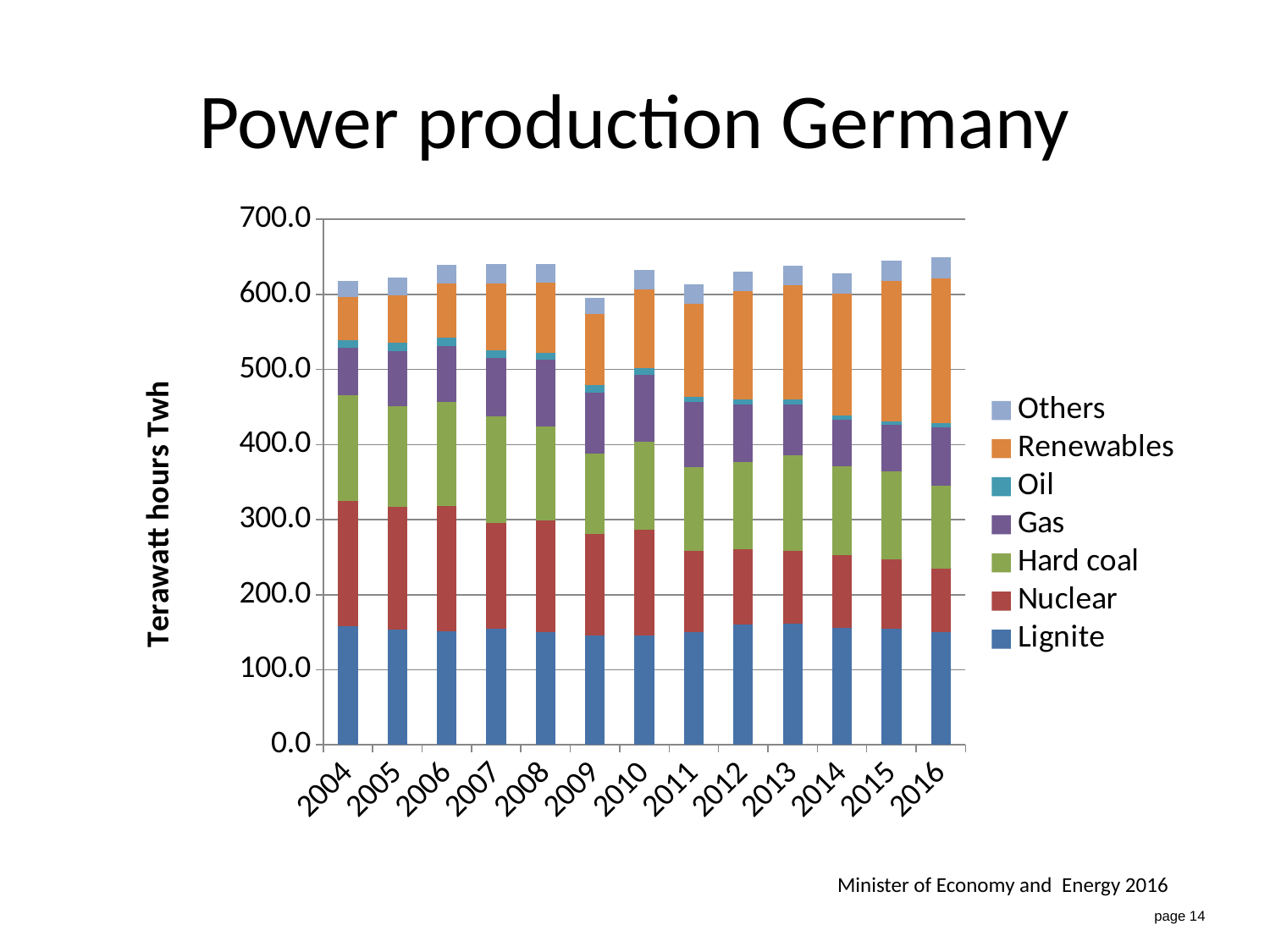

# Power production Germany

### Chart

| Category | Lignite | Nuclear | Hard coal | Gas | Oil | Renewables | Others  |
|---|---|---|---|---|---|---|---|
| 2004 | 157.994 | 167.065 | 140.766 | 63.008 | 10.7722 | 56.635000000000005 | 21.22500000000001 |
| 2005 | 154.061 | 163.039 | 134.082 | 72.74 | 12.002 | 62.509 | 24.142 |
| 2006 | 151.07 | 167.356 | 137.862 | 75.29 | 10.949 | 71.63750000000002 | 25.402000000000022 |
| 2007 | 155.062 | 140.534 | 142.048 | 78.052 | 10.003 | 88.31900000000002 | 26.560000000000016 |
| 2008 | 150.62 | 148.777 | 124.588 | 89.066 | 9.676 | 93.23100000000001 | 24.728000000000012 |
| 2009 | 145.588 | 134.932 | 107.858 | 80.888 | 10.066 | 94.9 | 21.4 |
| 2010 | 145.873 | 140.556 | 117.022 | 89.292 | 8.74 | 104.78199999999998 | 26.828 |
| 2011 | 150.07400500000003 | 107.971227 | 112.39581999999999 | 86.129 | 7.156 | 123.758274 | 25.585999999999988 |
| 2012 | 160.738 | 99.46 | 116.389 | 76.448 | 7.626 | 143.769 | 25.719000000000005 |
| 2013 | 160.921 | 97.29 | 127.285 | 67.518 | 7.198 | 152.28599999999997 | 26.231999999999978 |
| 2014 | 155.818 | 97.129 | 118.592 | 61.13 | 5.658 | 162.41510176999998 | 27.048999999999985 |
| 2015 | 155.0 | 91.786 | 118.0 | 61.0 | 5.5 | 187.2 | 27.033999999999967 |
| 2016 | 150.0 | 85.0 | 110.0 | 78.0 | 6.0 | 192.0 | 28.0 |
Minister of Economy and  Energy 2016

            page 14